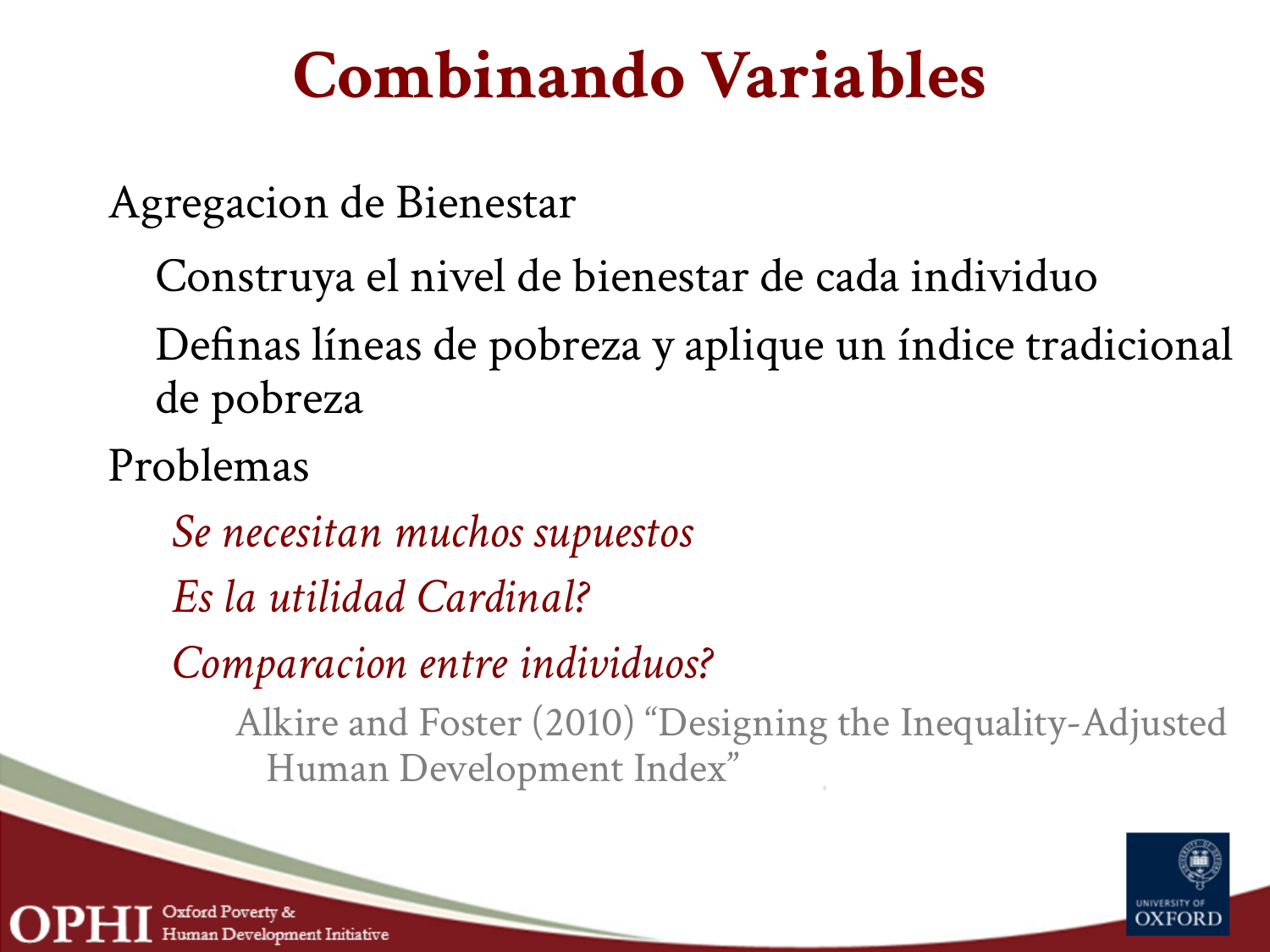

# Combinando Variables
Agregacion de Bienestar
	Construya el nivel de bienestar de cada individuo
	Definas líneas de pobreza y aplique un índice tradicional de pobreza
Problemas
Se necesitan muchos supuestos
Es la utilidad Cardinal?
Comparacion entre individuos?
Alkire and Foster (2010) “Designing the Inequality-Adjusted Human Development Index”